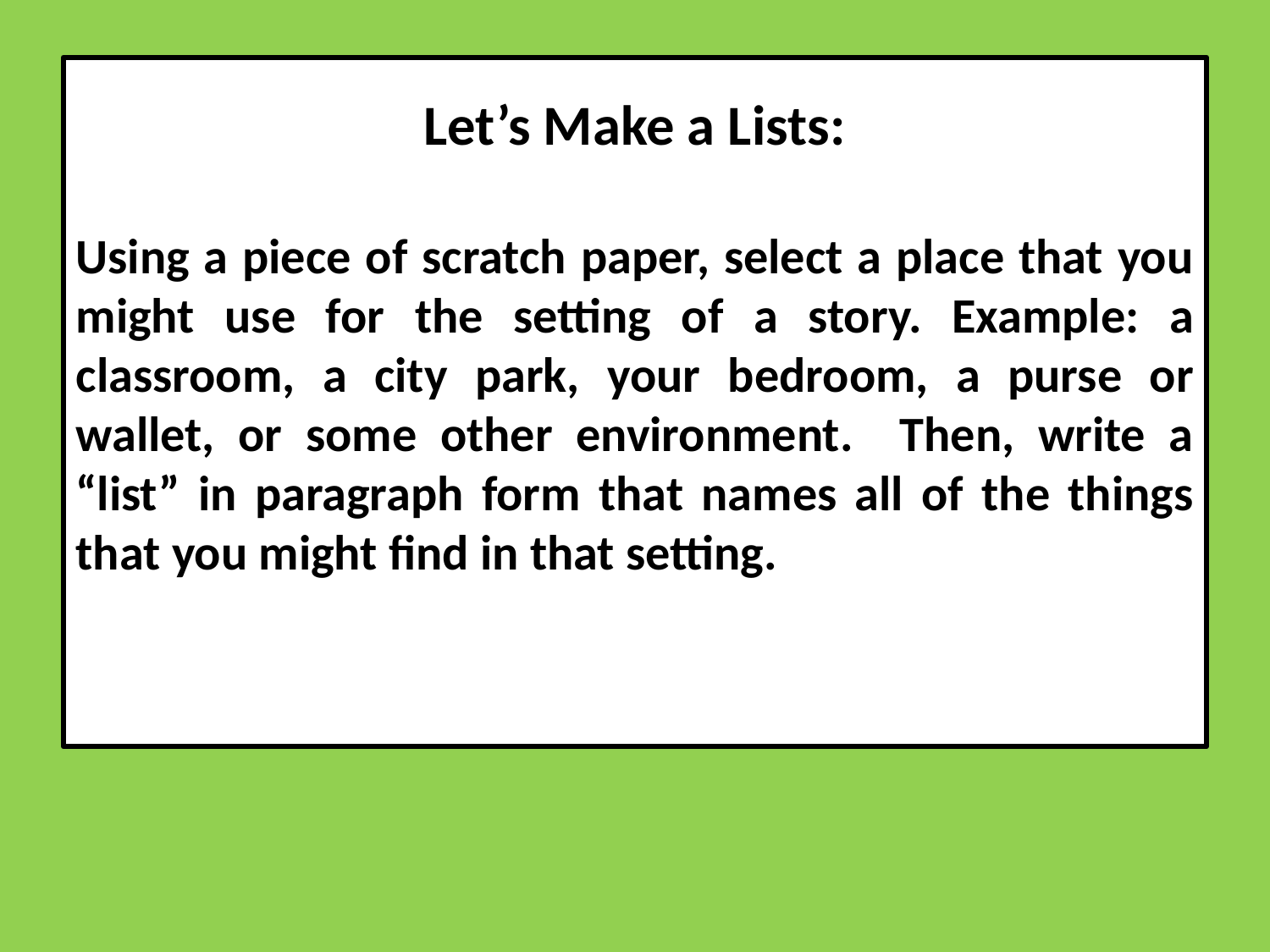

Let’s Make a Lists:

Using a piece of scratch paper, select a place that you might use for the setting of a story. Example: a classroom, a city park, your bedroom, a purse or wallet, or some other environment.  Then, write a “list” in paragraph form that names all of the things that you might find in that setting.